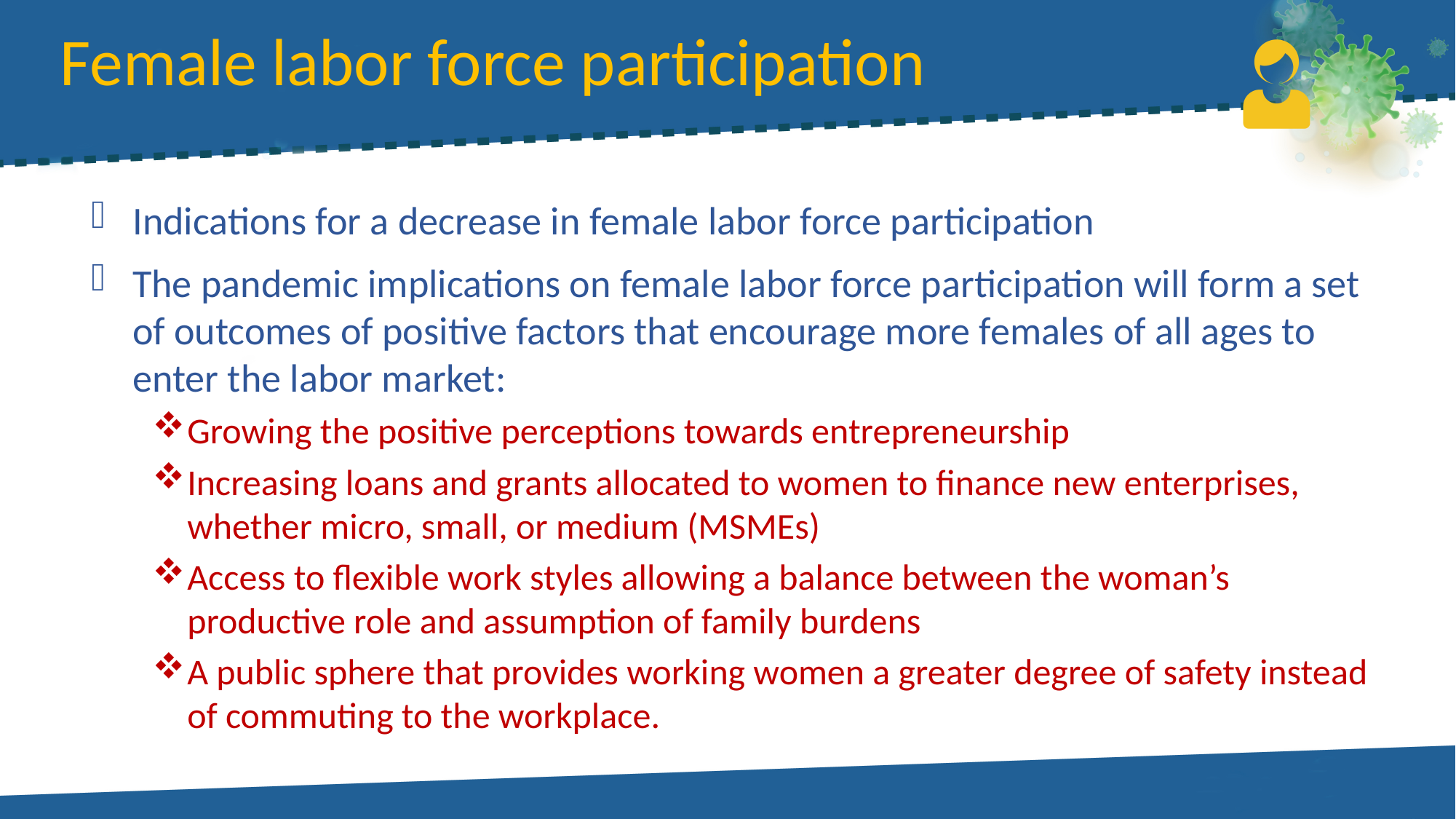

# Female labor force participation
Indications for a decrease in female labor force participation
The pandemic implications on female labor force participation will form a set of outcomes of positive factors that encourage more females of all ages to enter the labor market:
Growing the positive perceptions towards entrepreneurship
Increasing loans and grants allocated to women to finance new enterprises, whether micro, small, or medium (MSMEs)
Access to flexible work styles allowing a balance between the woman’s productive role and assumption of family burdens
A public sphere that provides working women a greater degree of safety instead of commuting to the workplace.